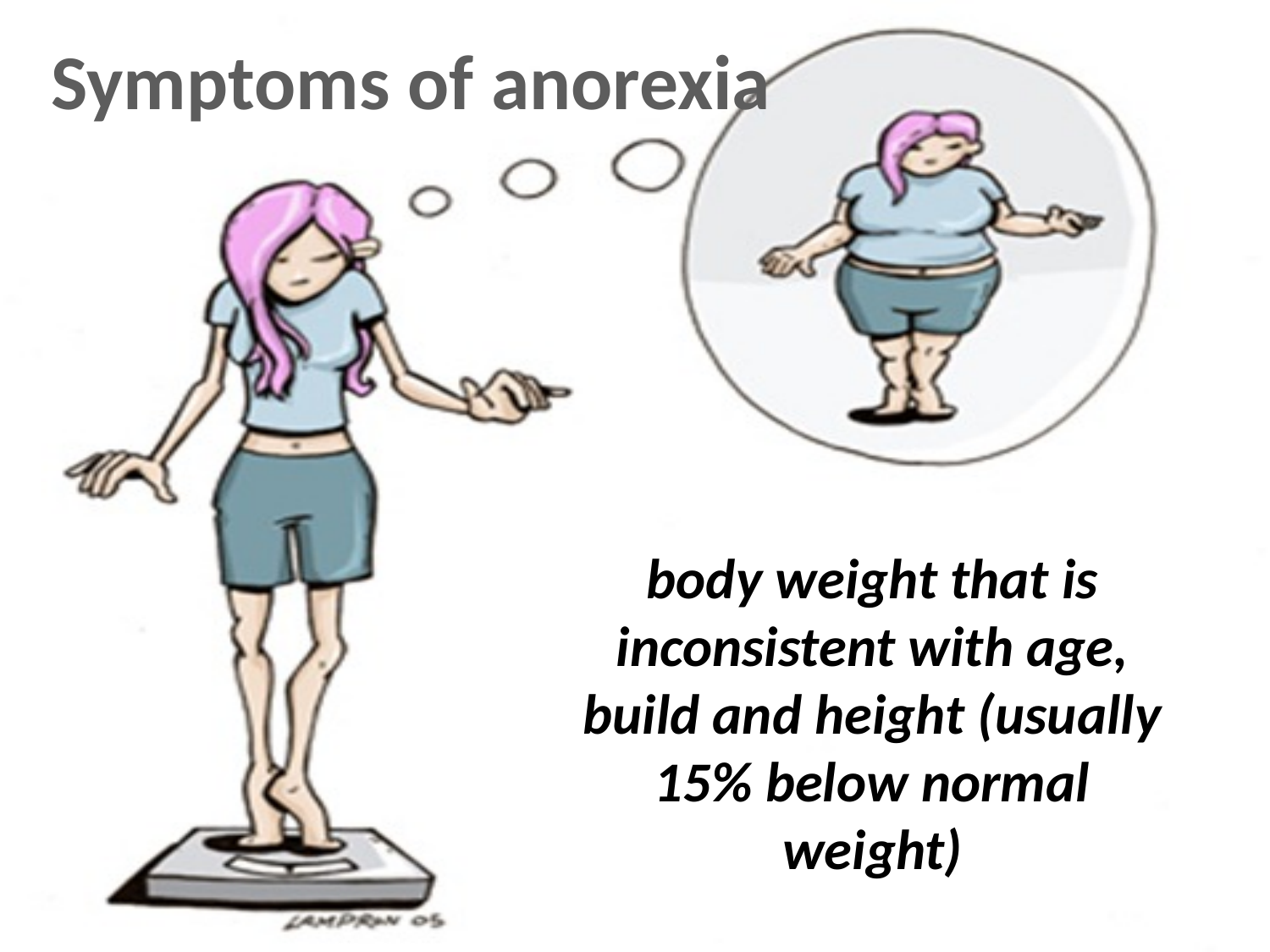

Symptoms of anorexia
body weight that is inconsistent with age, build and height (usually 15% below normal weight)